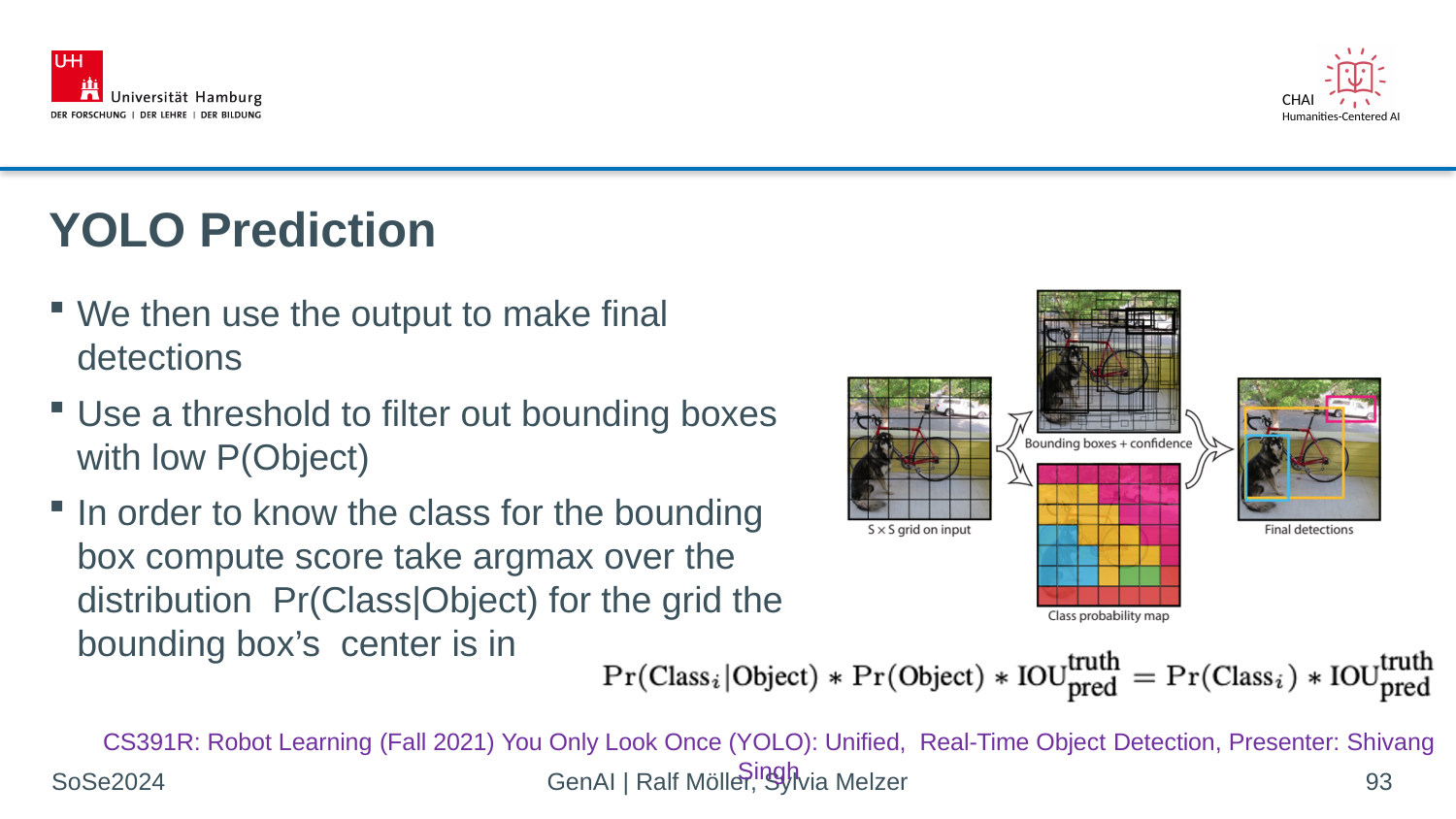

# YOLO Prediction
We then use the output to make final detections
Use a threshold to filter out bounding boxes with low P(Object)
In order to know the class for the bounding box compute score take argmax over the distribution  Pr(Class|Object) for the grid the bounding box’s  center is in

CS391R: Robot Learning (Fall 2021) You Only Look Once (YOLO): Unified,  Real-Time Object Detection, Presenter: Shivang Singh
SoSe2024
GenAI | Ralf Möller, Sylvia Melzer
93
93